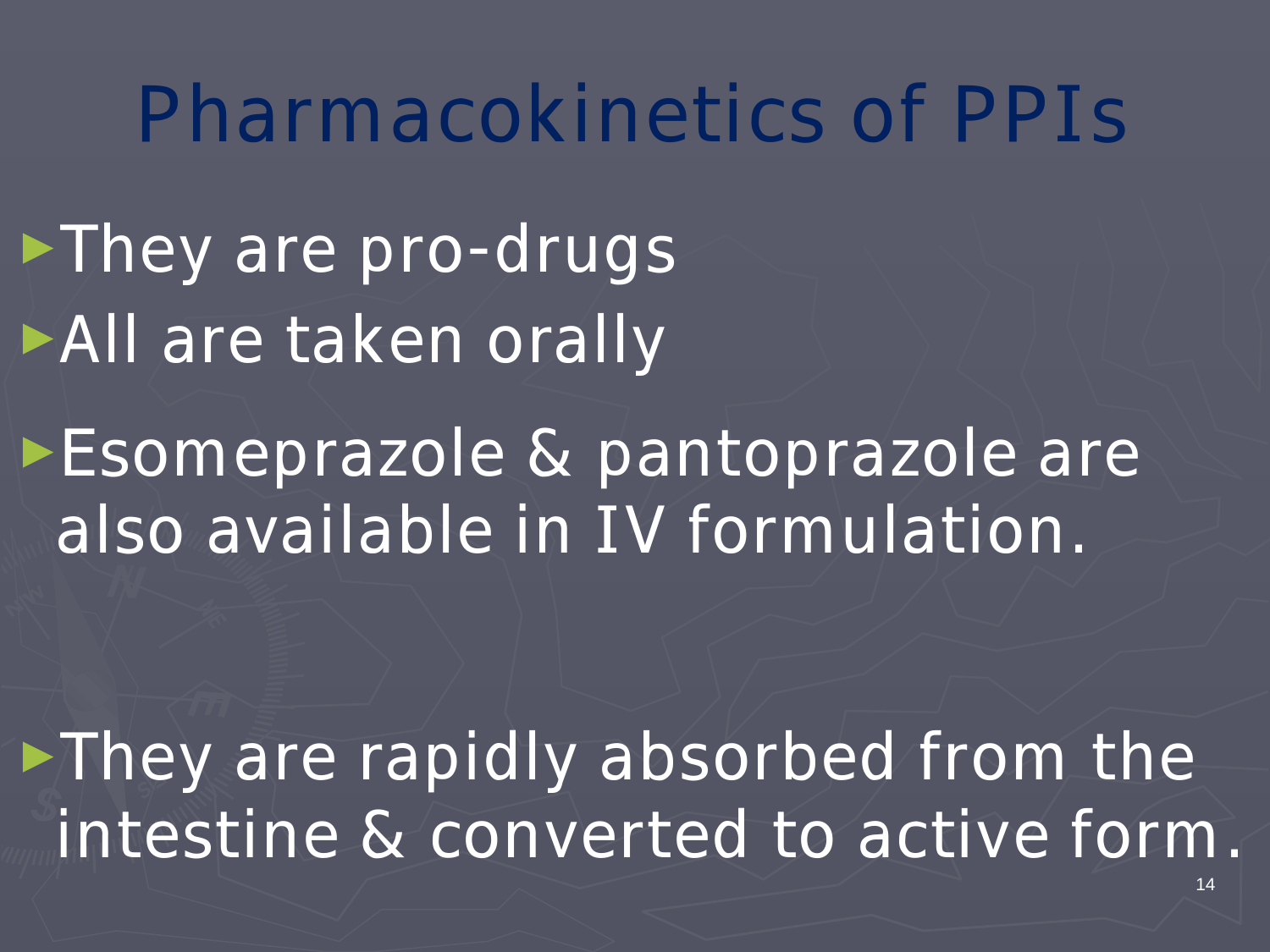

# Pharmacokinetics of PPIs
They are pro-drugs
All are taken orally

Esomeprazole & pantoprazole are also available in IV formulation.

They are rapidly absorbed from the intestine & converted to active form.

14